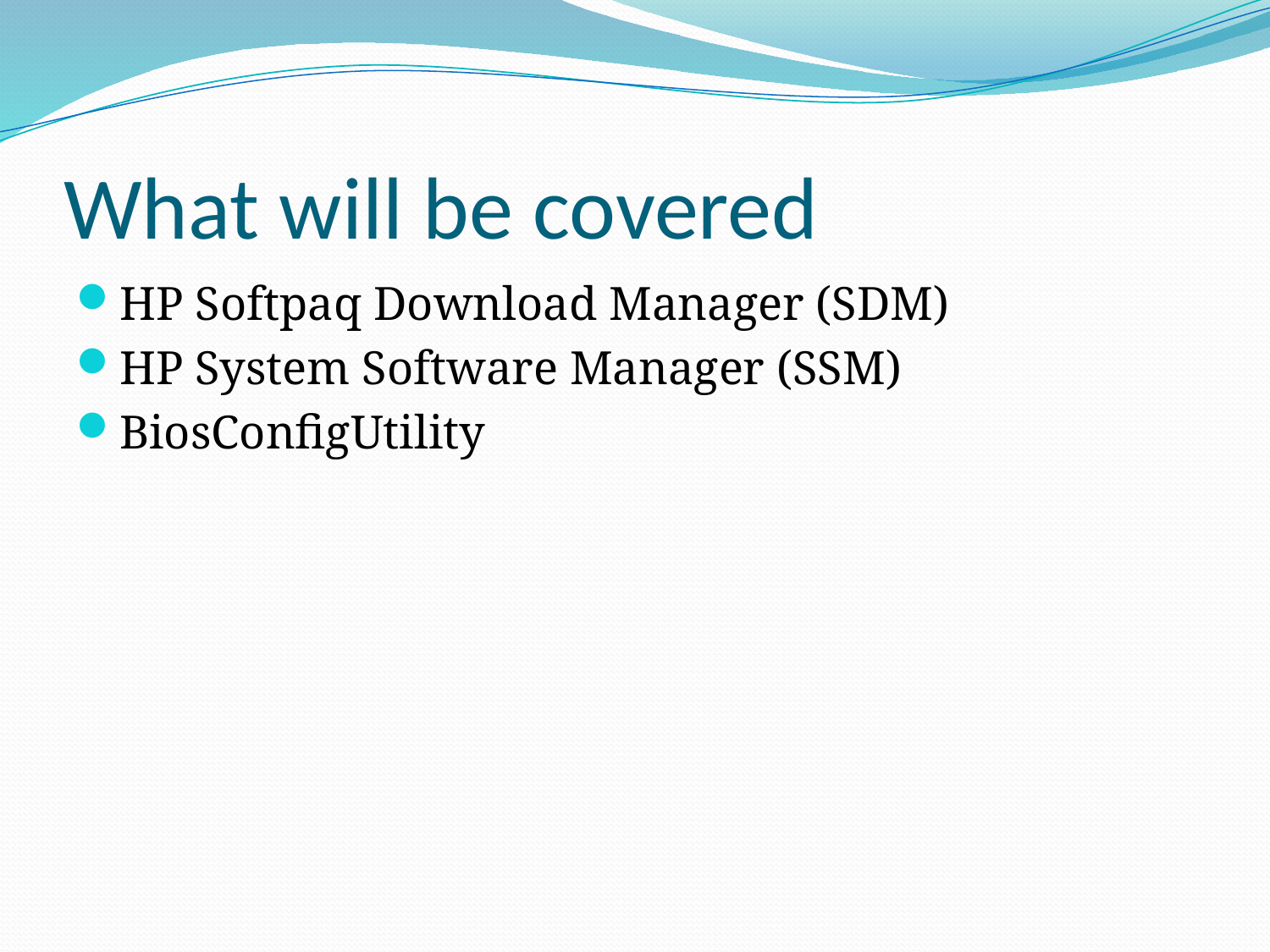

# What will be covered
HP Softpaq Download Manager (SDM)
HP System Software Manager (SSM)
BiosConfigUtility